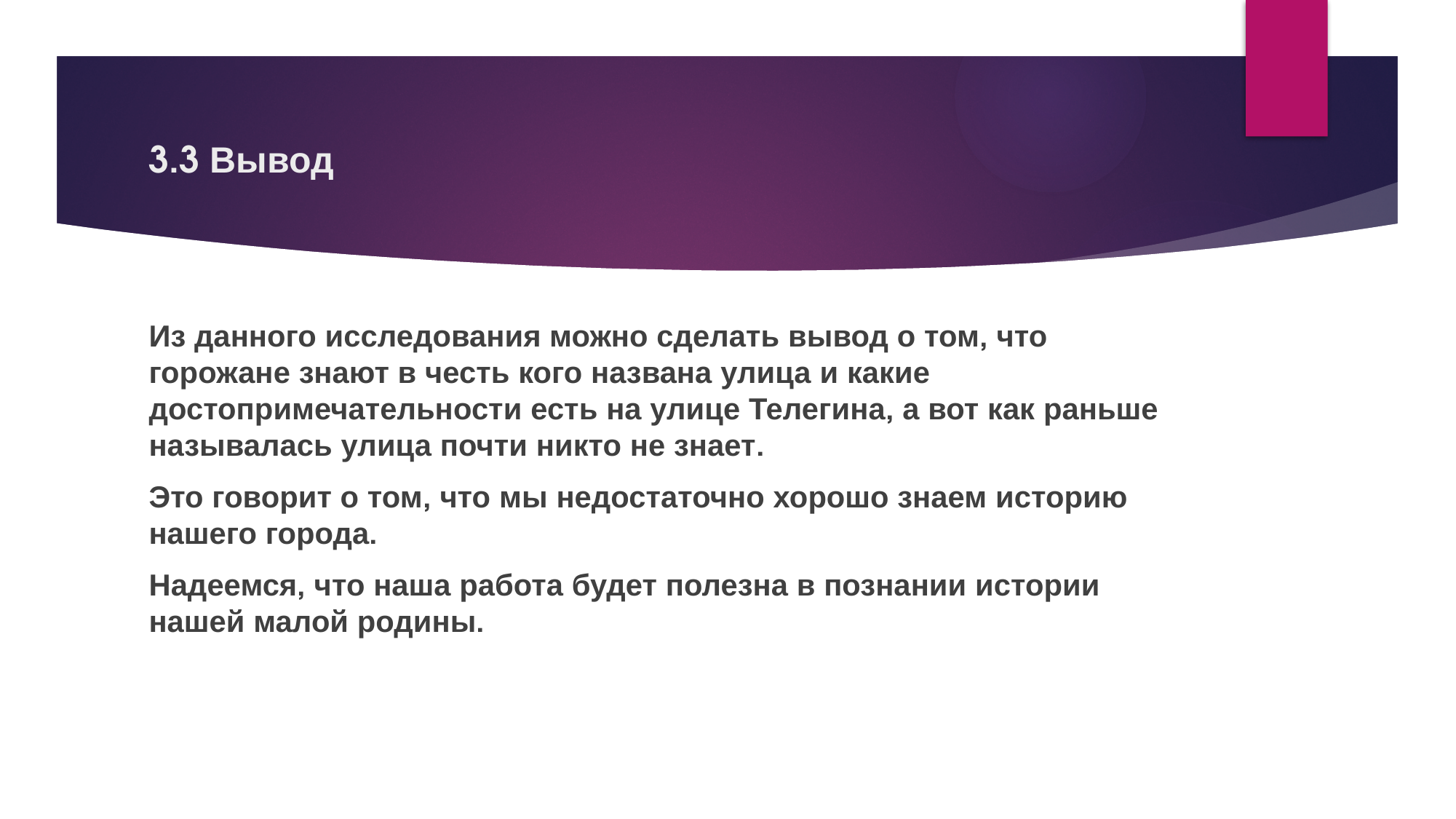

# 3.3 Вывод
Из данного исследования можно сделать вывод о том, что горожане знают в честь кого названа улица и какие достопримечательности есть на улице Телегина, а вот как раньше называлась улица почти никто не знает.
Это говорит о том, что мы недостаточно хорошо знаем историю нашего города.
Надеемся, что наша работа будет полезна в познании истории нашей малой родины.